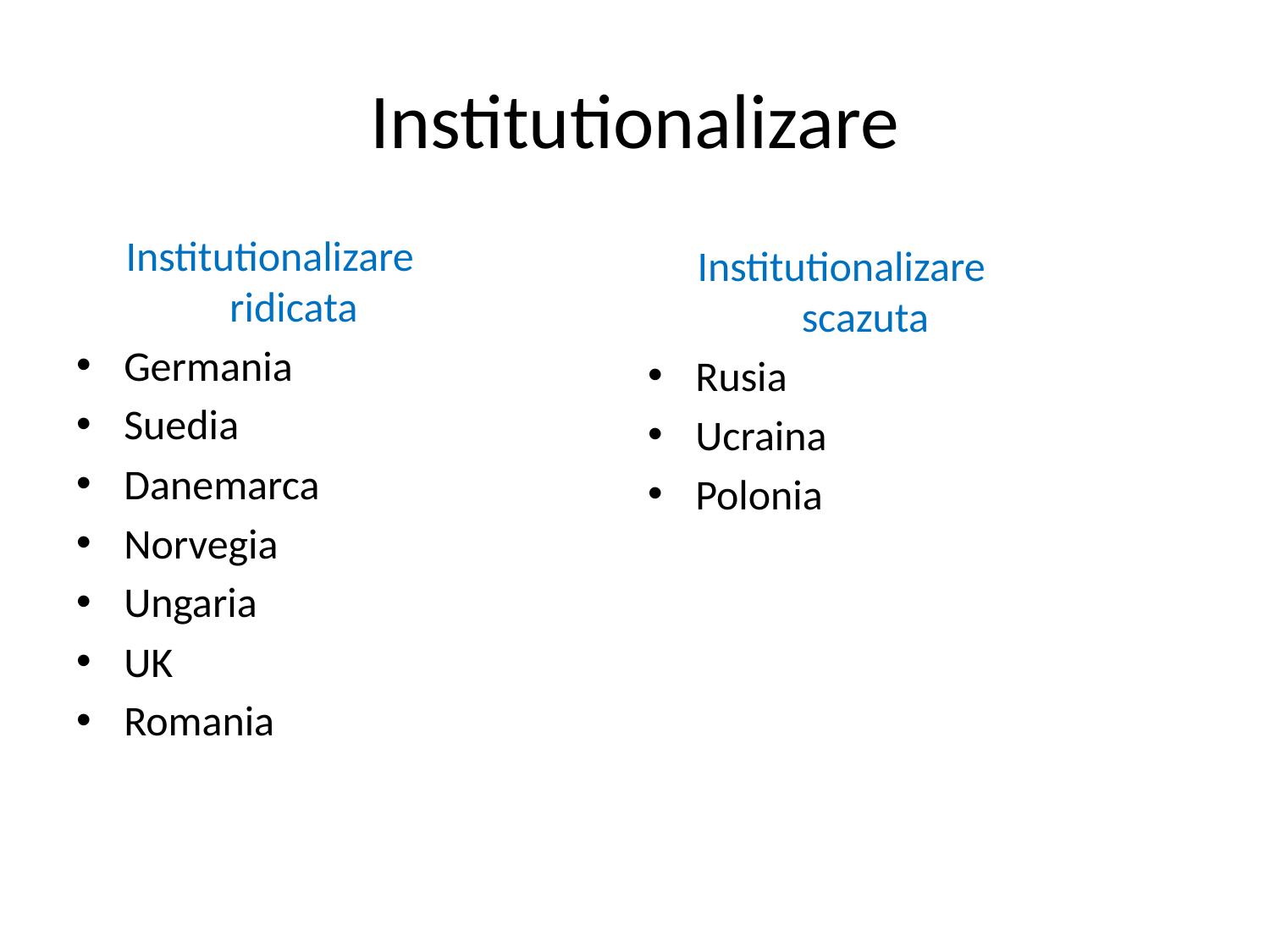

# Institutionalizare
Institutionalizare ridicata
Germania
Suedia
Danemarca
Norvegia
Ungaria
UK
Romania
Institutionalizare scazuta
Rusia
Ucraina
Polonia